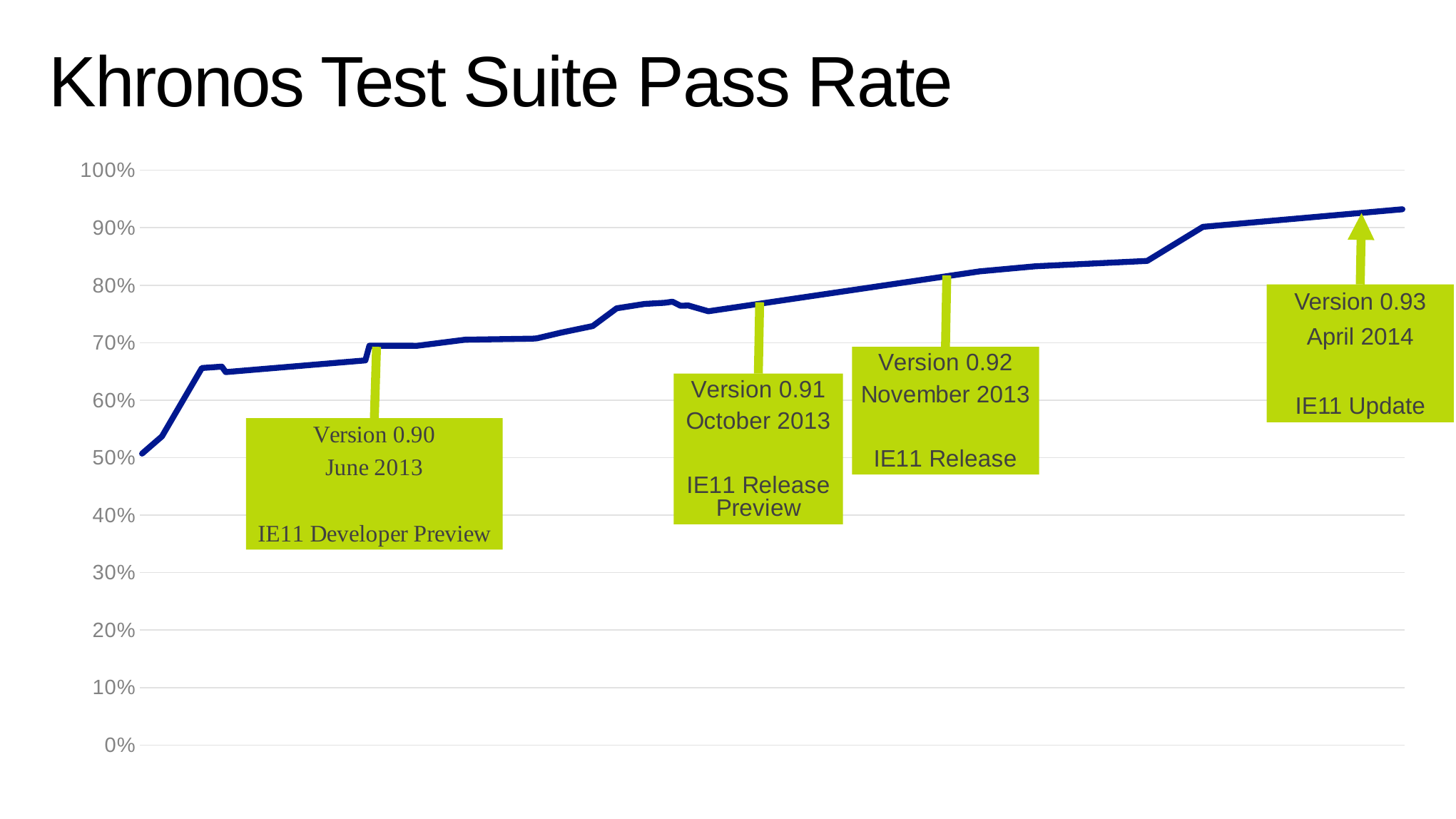

# Khronos Test Suite Pass Rate

### Chart

| Category | Khronos Test Suite Pass Rate |
|---|---|
| 41395 | 0.5070541760722348 |
| 41400 | 0.5370579382994732 |
| 41410 | 0.6559443190368698 |
| 41415 | 0.6583427389014297 |
| 41416 | 0.6488431151241535 |
| 41451 | 0.6691591422121896 |
| 41452 | 0.6946952595936795 |
| 41464 | 0.6946482317531979 |
| 41476 | 0.7051824680210684 |
| 41493 | 0.7070165537998495 |
| 41494 | 0.7074868322046651 |
| 41500 | 0.7174097065462754 |
| 41508 | 0.7288844996237773 |
| 41514 | 0.7597817908201655 |
| 41521 | 0.7673532731376975 |
| 41526 | 0.7693754702784048 |
| 41528 | 0.7712565838976674 |
| 41530 | 0.7642494356659142 |
| 41532 | 0.7646256583897667 |
| 41537 | 0.7546557562076749 |
| 41605 | 0.824 |
| 41619 | 0.8329 |
| 41647 | 0.8422 |
| 41661 | 0.9015 |
| 41711 | 0.932 |
Version 0.93
April 2014

IE11 Update